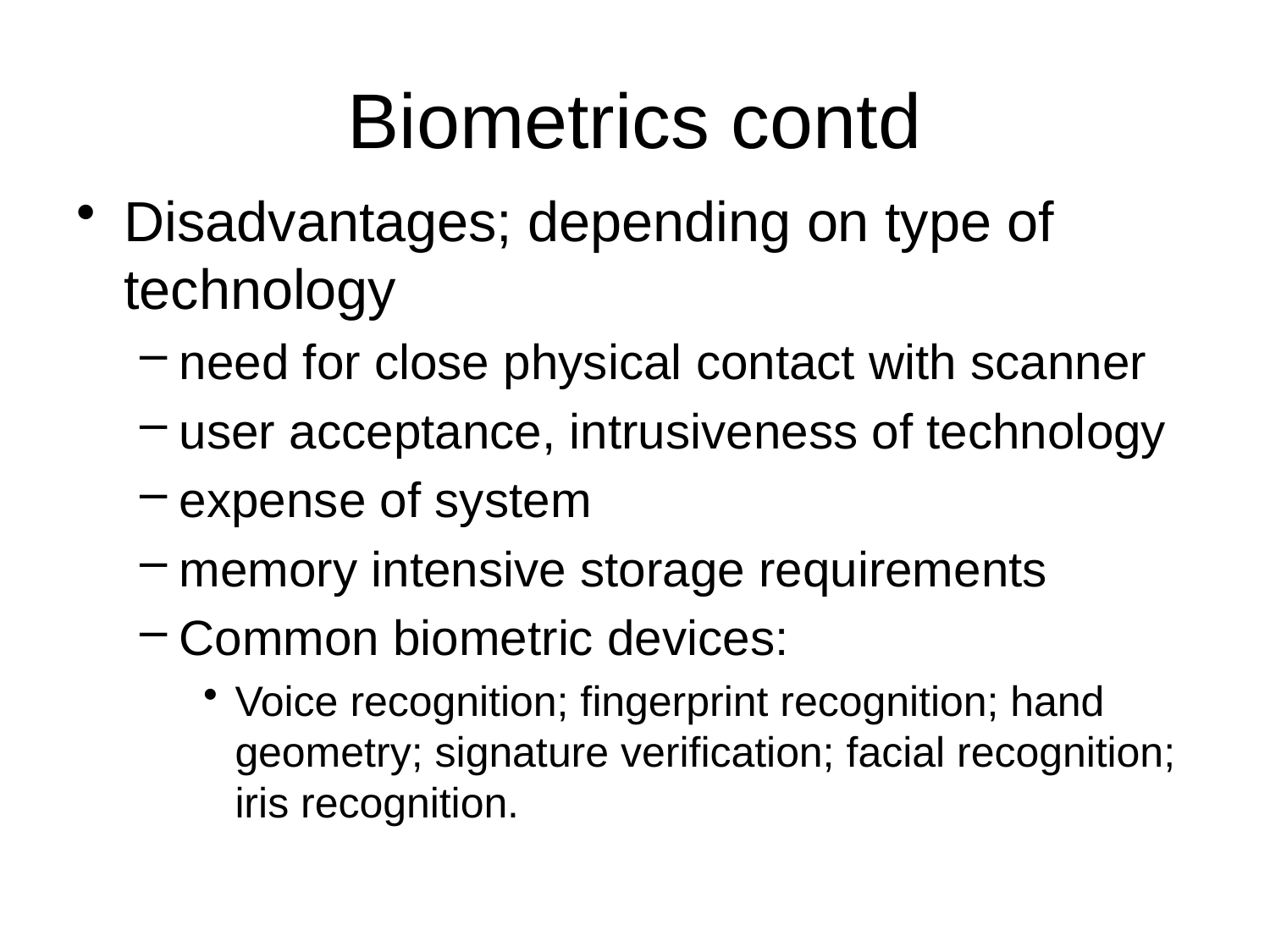

# Biometrics contd
Disadvantages; depending on type of technology
need for close physical contact with scanner
user acceptance, intrusiveness of technology
expense of system
memory intensive storage requirements
Common biometric devices:
Voice recognition; fingerprint recognition; hand geometry; signature verification; facial recognition; iris recognition.